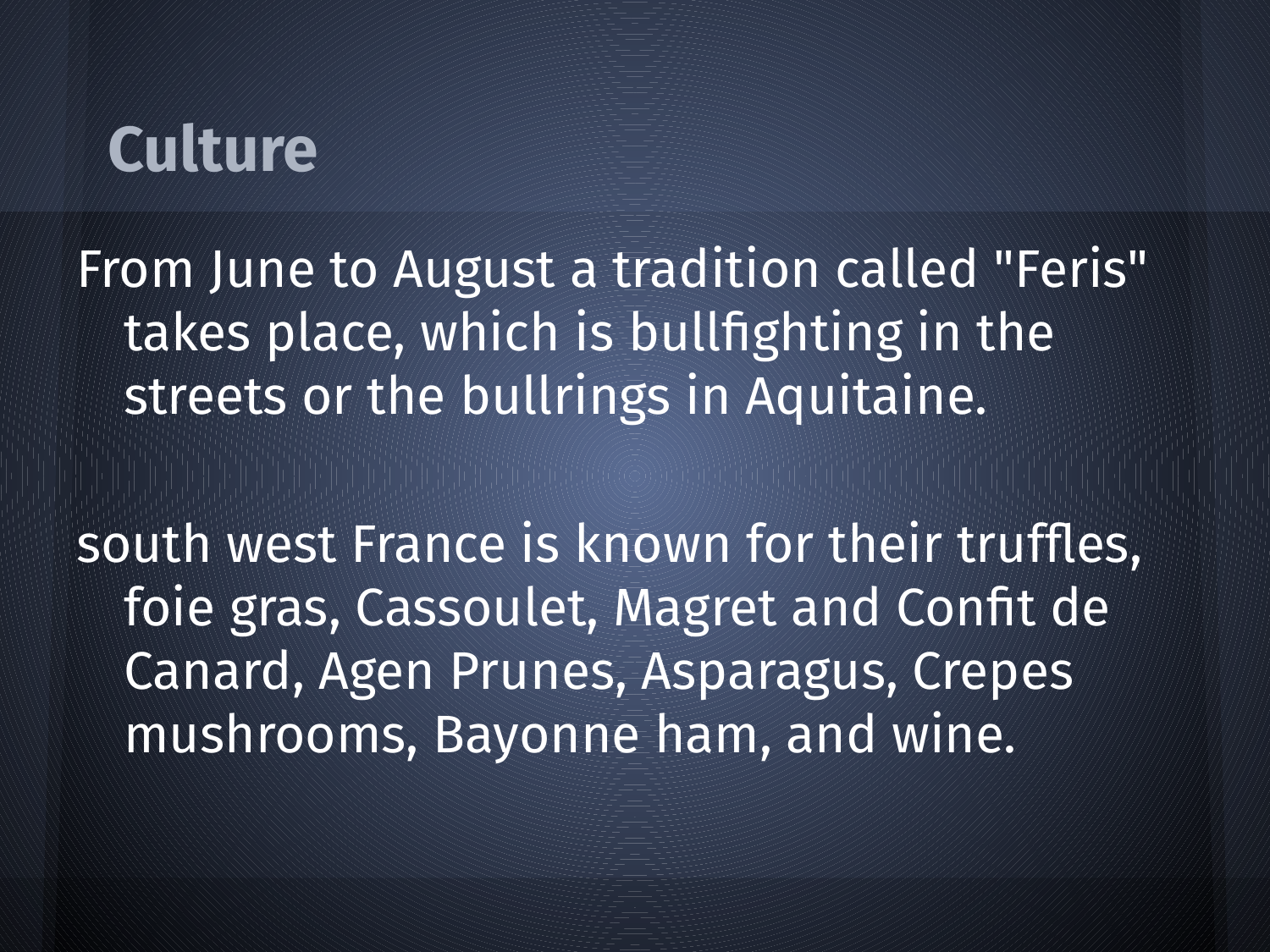

# Culture
From June to August a tradition called "Feris" takes place, which is bullfighting in the streets or the bullrings in Aquitaine.

south west France is known for their truffles, foie gras, Cassoulet, Magret and Confit de Canard, Agen Prunes, Asparagus, Crepes mushrooms, Bayonne ham, and wine.